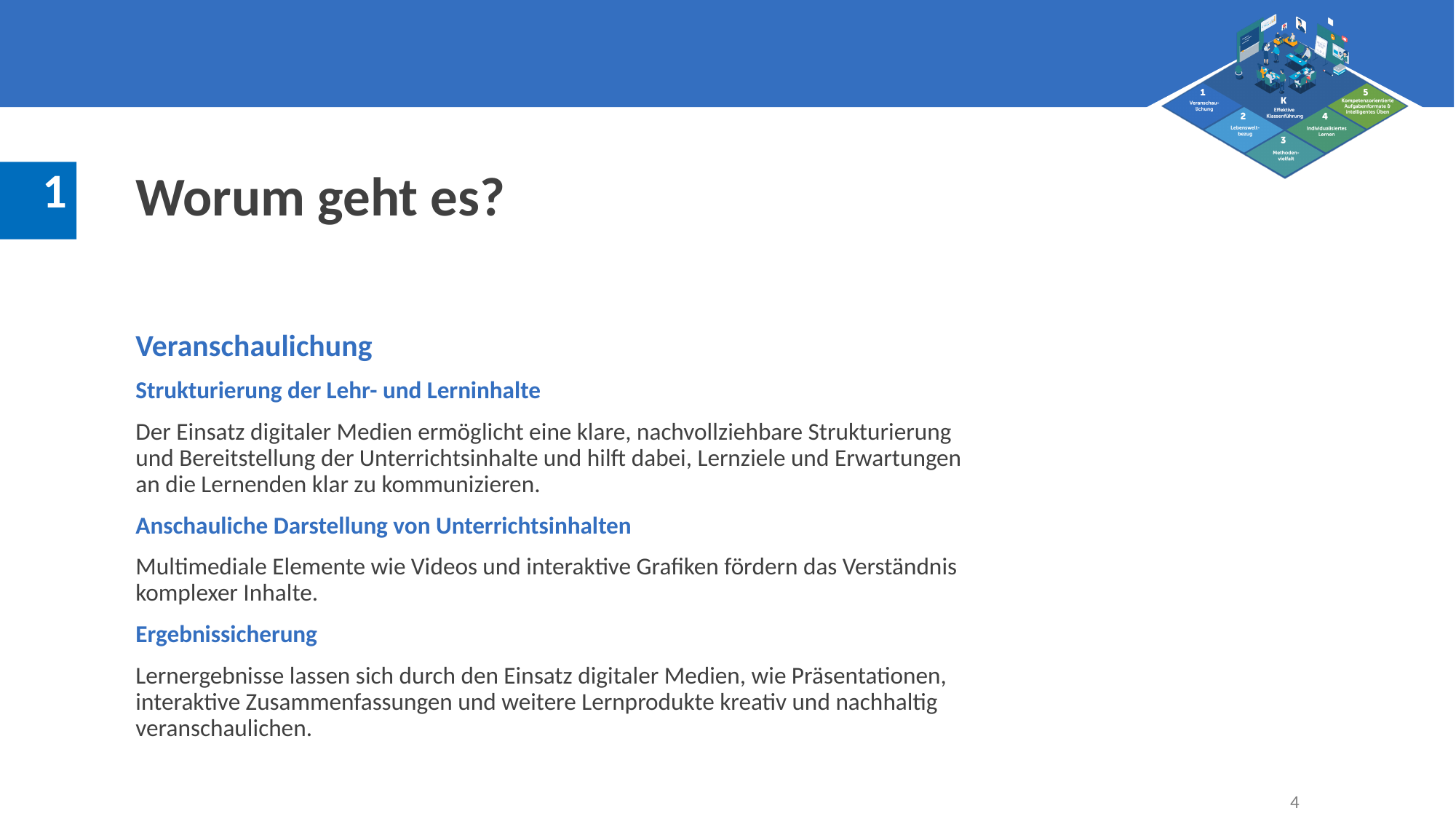

Worum geht es?
Veranschaulichung
Strukturierung der Lehr- und Lerninhalte
Der Einsatz digitaler Medien ermöglicht eine klare, nachvollziehbare Strukturierung und Bereitstellung der Unterrichtsinhalte und hilft dabei, Lernziele und Erwartungen an die Lernenden klar zu kommunizieren.
Anschauliche Darstellung von Unterrichtsinhalten
Multimediale Elemente wie Videos und interaktive Grafiken fördern das Verständnis komplexer Inhalte.
Ergebnissicherung
Lernergebnisse lassen sich durch den Einsatz digitaler Medien, wie Präsentationen, interaktive Zusammenfassungen und weitere Lernprodukte kreativ und nachhaltig veranschaulichen.
4